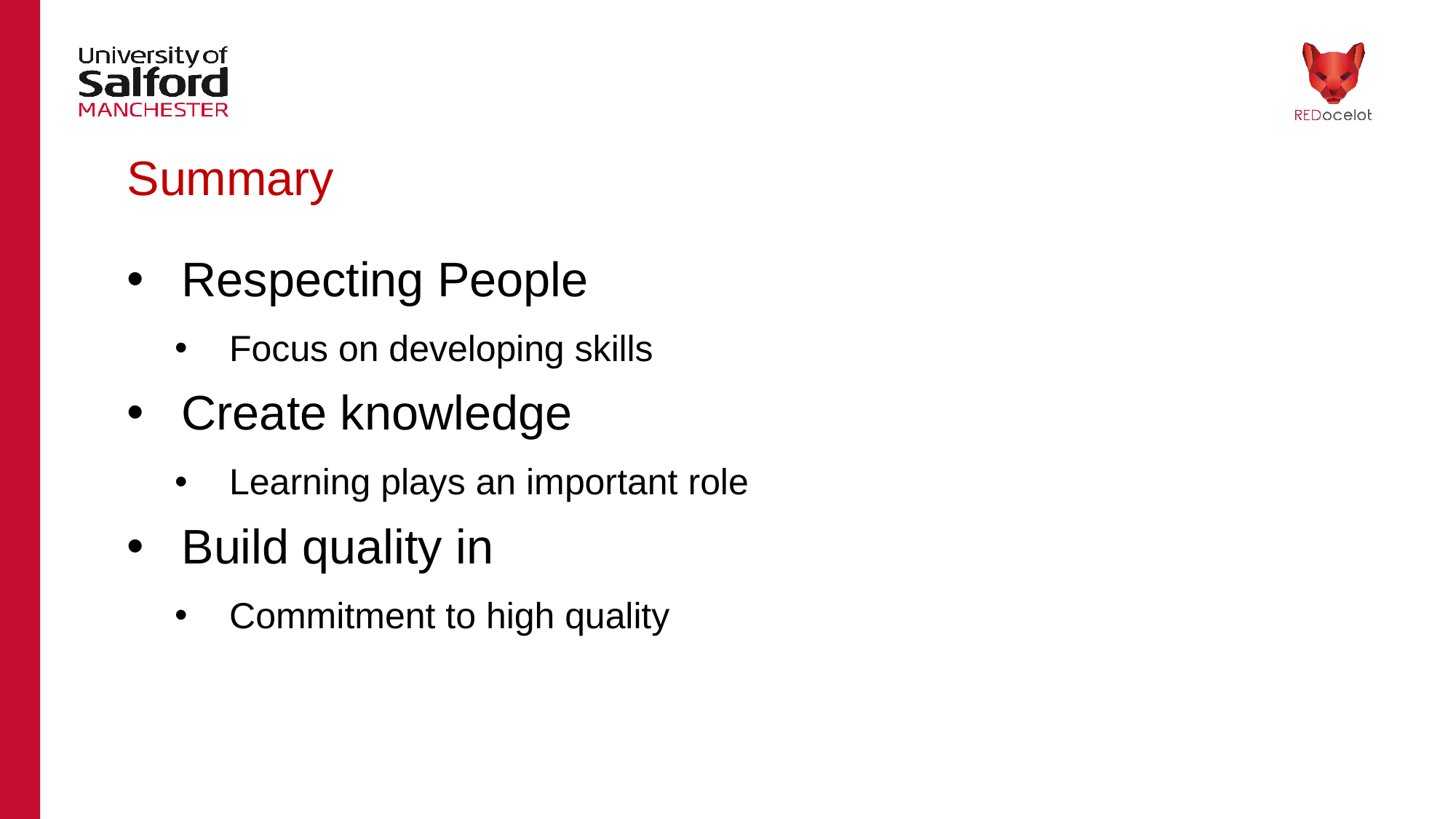

# Summary
Respecting People
Focus on developing skills
Create knowledge
Learning plays an important role
Build quality in
Commitment to high quality